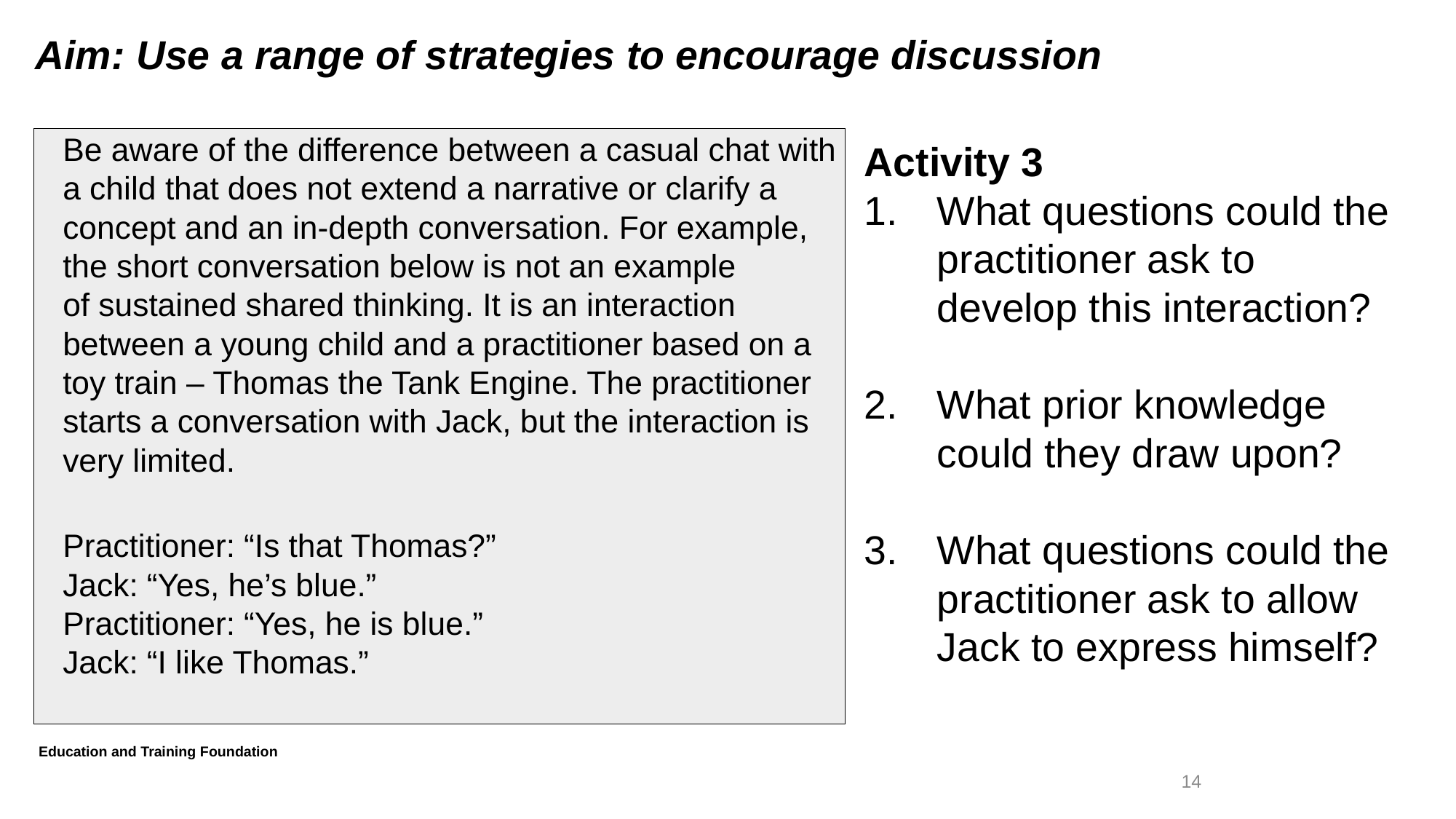

Aim: Use a range of strategies to encourage discussion
Be aware of the difference between a casual chat with a child that does not extend a narrative or clarify a concept and an in-depth conversation. For example, the short conversation below is not an example of sustained shared thinking. It is an interaction between a young child and a practitioner based on a toy train – Thomas the Tank Engine. The practitioner starts a conversation with Jack, but the interaction is very limited.

Practitioner: “Is that Thomas?”
Jack: “Yes, he’s blue.”
Practitioner: “Yes, he is blue.”
Jack: “I like Thomas.”

Activity 3​
What questions could the practitioner ask to develop this interaction? ​

What prior knowledge could they draw upon?​

What questions could the practitioner ask to allow Jack to express himself? ​
Education and Training Foundation
14